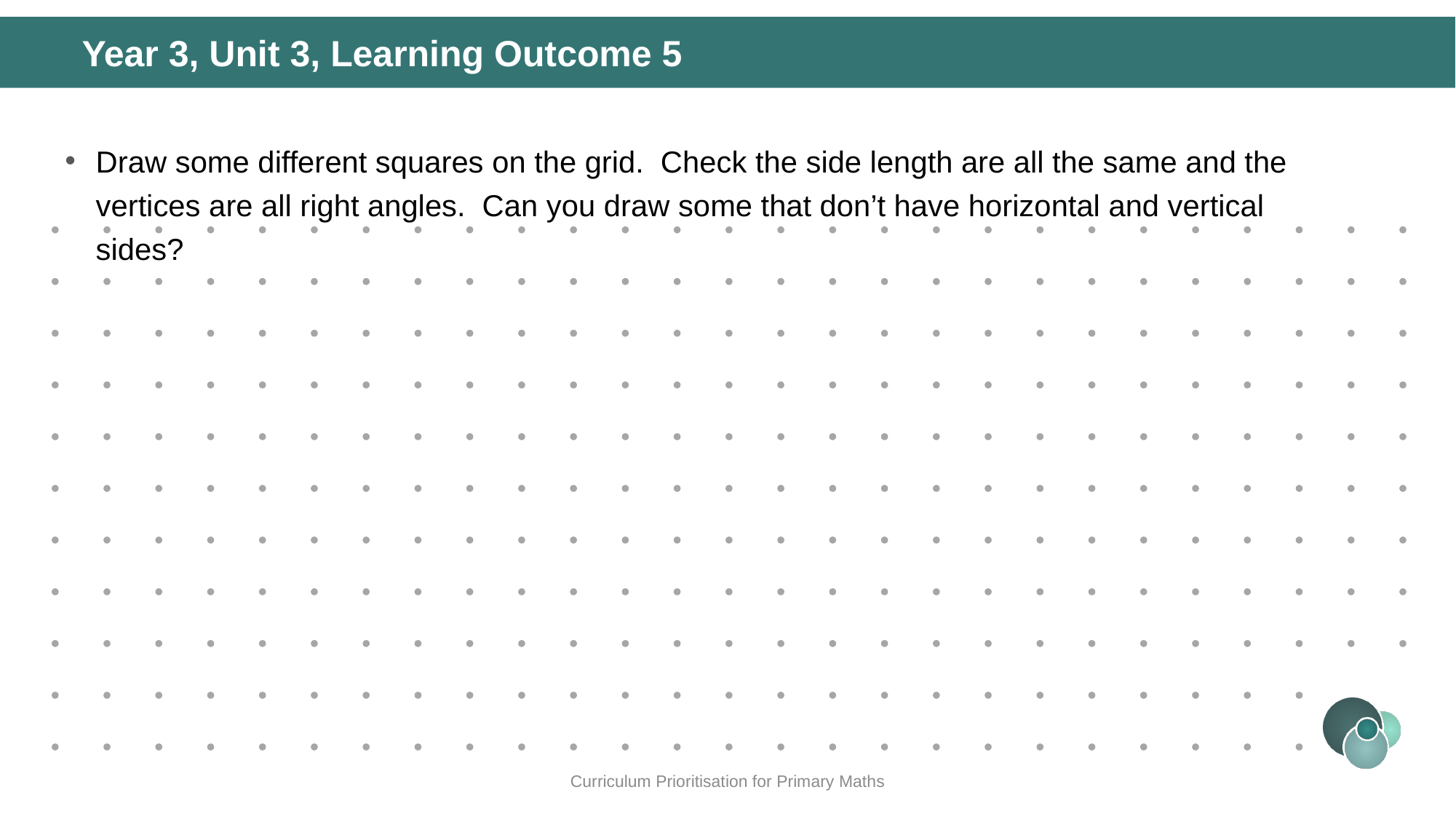

# Year 3, Unit 3, Learning Outcome 5
Draw some different squares on the grid.  Check the side length are all the same and the vertices are all right angles.  Can you draw some that don’t have horizontal and vertical sides?

Curriculum Prioritisation for Primary Maths